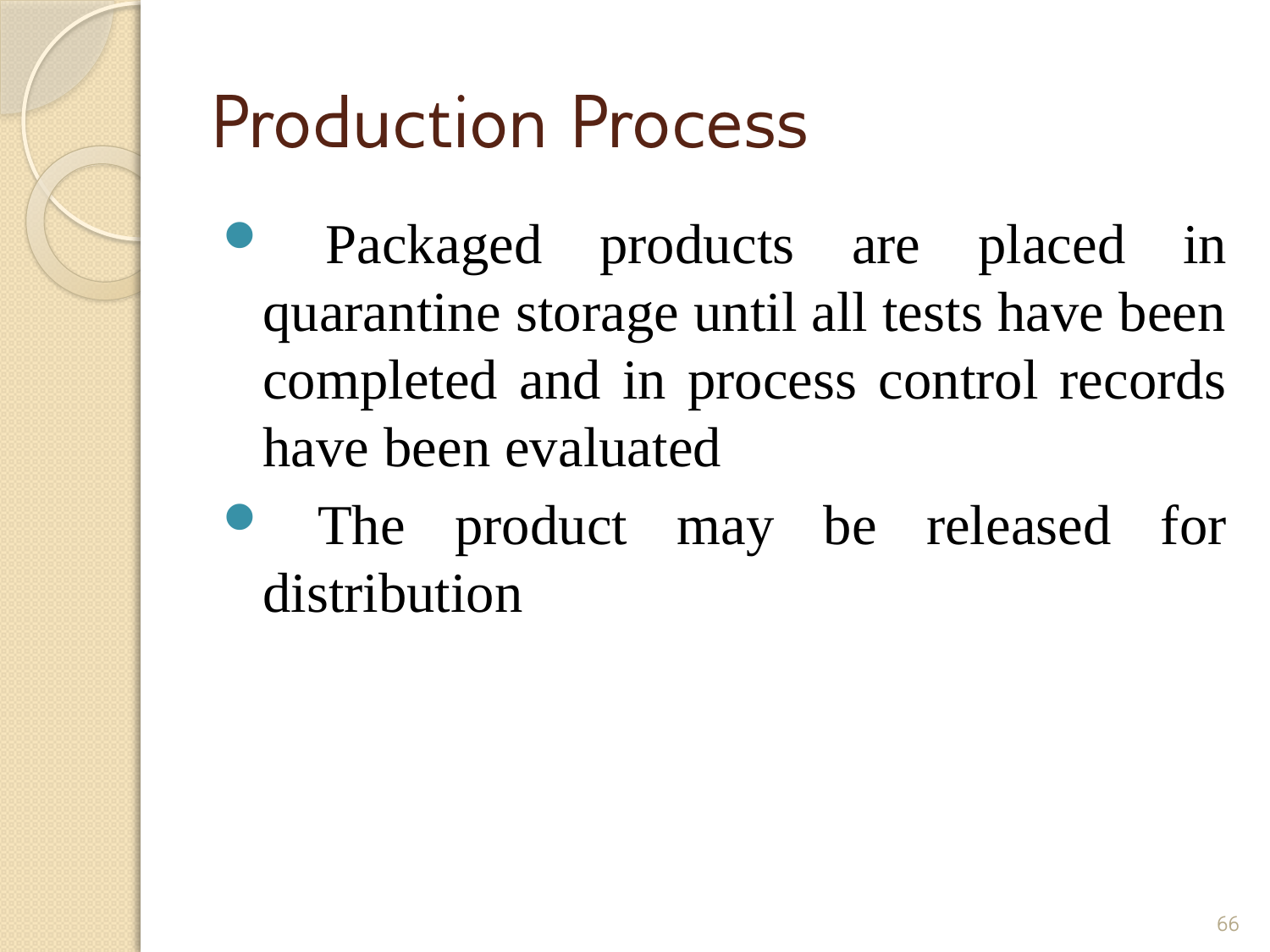

# Production Process
 Packaged products are placed in quarantine storage until all tests have been completed and in process control records have been evaluated
 The product may be released for distribution
66